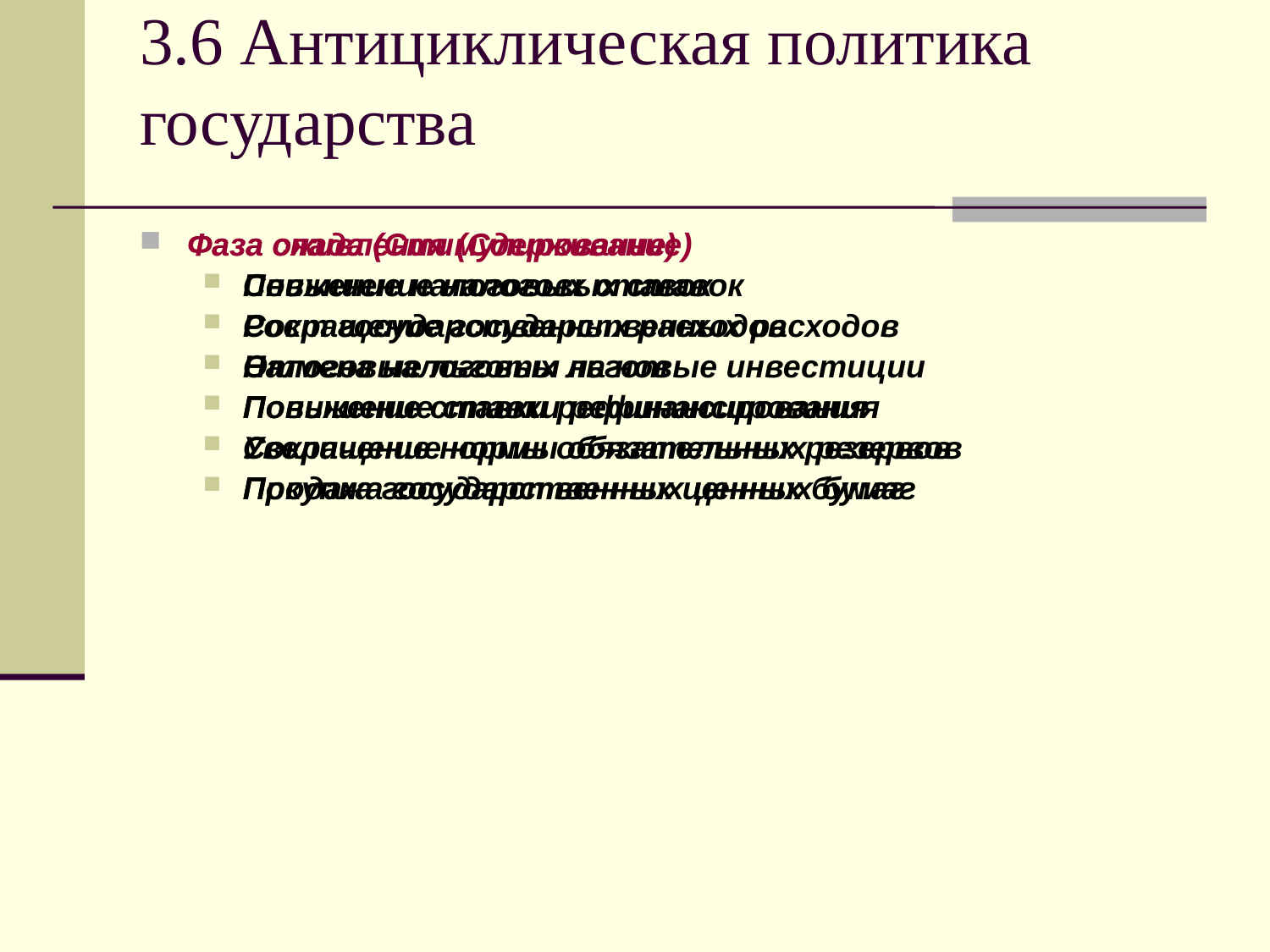

# 3.6 Антициклическая политика государства
Фаза спада (Стимулирование)
Снижение налоговых ставок
Рост государственных расходов
Налоговые льготы на новые инвестиции
Понижение ставки рефинансирования
Сокращение нормы обязательных резервов
Покупка государственных ценных бумаг
Фаза оживления (Сдерживание)
Повышение налоговых ставок
Сокращение государственных расходов
Отмена налоговых льгот
Повышение ставки рефинансирования
Увеличение нормы обязательных резервов
Продажа государственных ценных бумаг